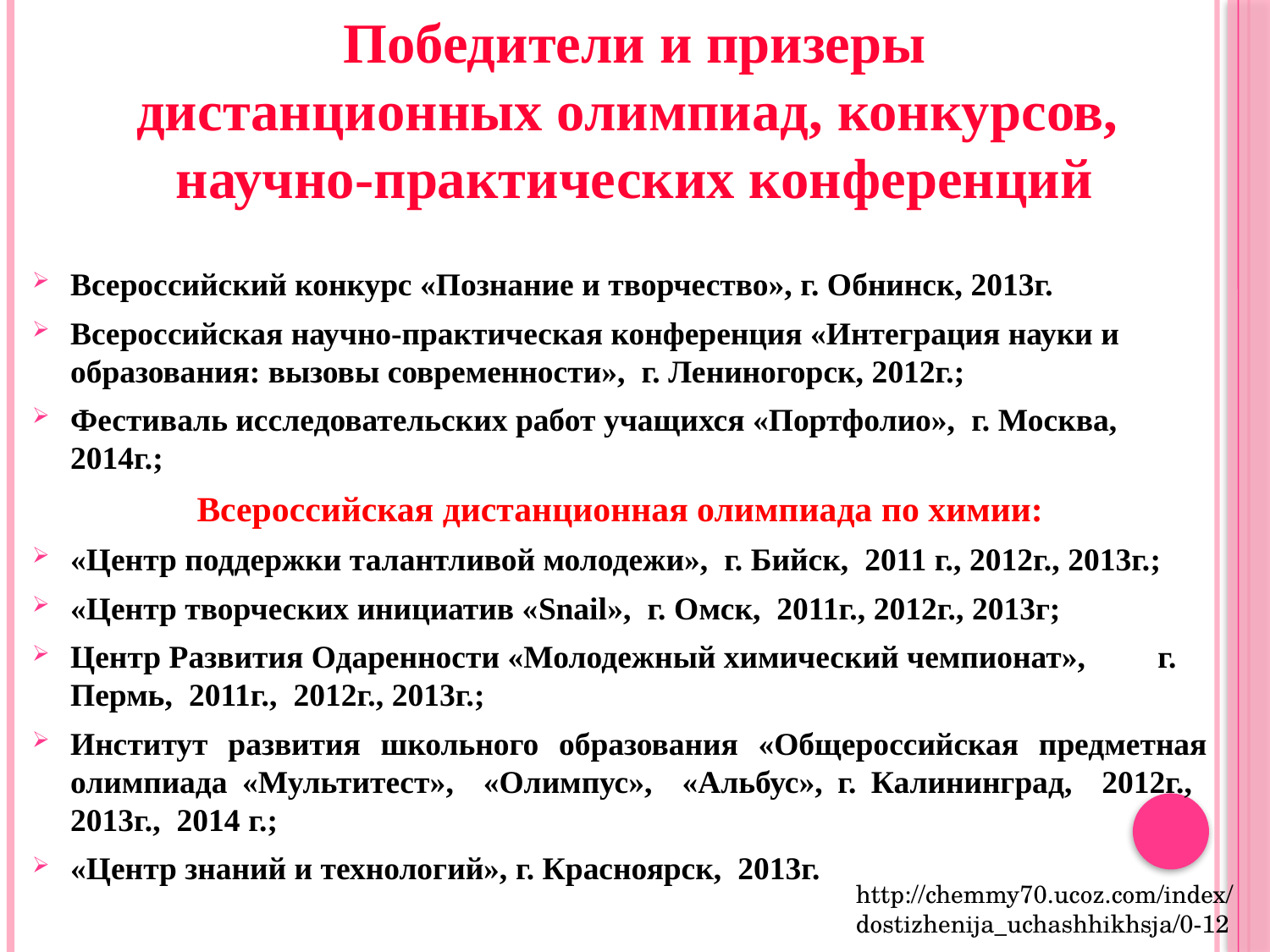

Победители и призеры
дистанционных олимпиад, конкурсов,
научно-практических конференций
Всероссийский конкурс «Познание и творчество», г. Обнинск, 2013г.
Всероссийская научно-практическая конференция «Интеграция науки и образования: вызовы современности»,  г. Лениногорск, 2012г.;
Фестиваль исследовательских работ учащихся «Портфолио»,  г. Москва,  2014г.;
Всероссийская дистанционная олимпиада по химии:
«Центр поддержки талантливой молодежи»,  г. Бийск,  2011 г., 2012г., 2013г.;
«Центр творческих инициатив «Snail»,  г. Омск,  2011г., 2012г., 2013г;
Центр Развития Одаренности «Молодежный химический чемпионат»,         г. Пермь,  2011г.,  2012г., 2013г.;
Институт развития школьного образования «Общероссийская предметная олимпиада «Мультитест»,  «Олимпус»,  «Альбус», г. Калининград,  2012г.,  2013г.,  2014 г.;
«Центр знаний и технологий», г. Красноярск,  2013г.
http://chemmy70.ucoz.com/index/dostizhenija_uchashhikhsja/0-12